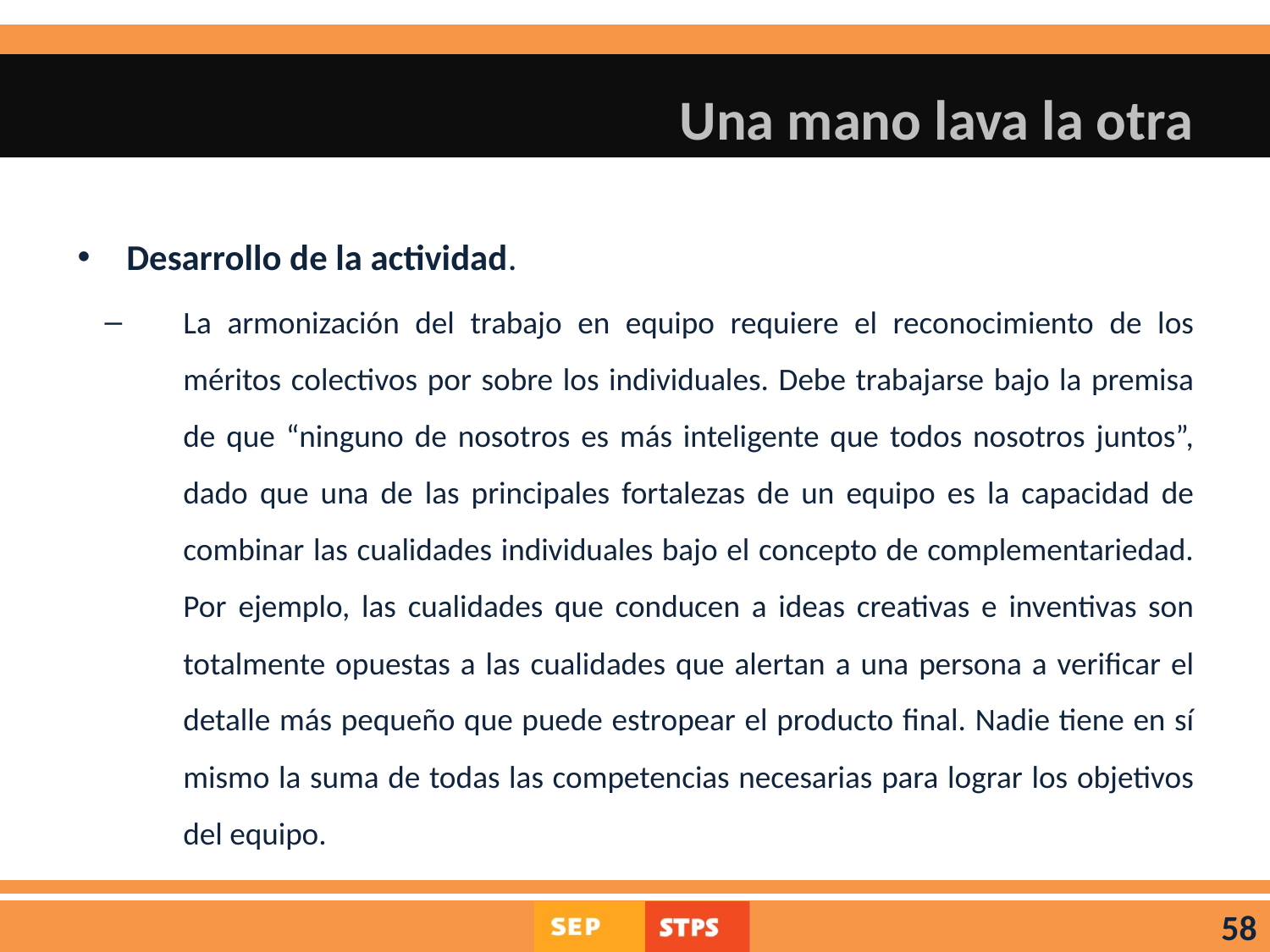

# Una mano lava la otra
Desarrollo de la actividad.
La armonización del trabajo en equipo requiere el reconocimiento de los méritos colectivos por sobre los individuales. Debe trabajarse bajo la premisa de que “ninguno de nosotros es más inteligente que todos nosotros juntos”, dado que una de las principales fortalezas de un equipo es la capacidad de combinar las cualidades individuales bajo el concepto de complementariedad. Por ejemplo, las cualidades que conducen a ideas creativas e inventivas son totalmente opuestas a las cualidades que alertan a una persona a verificar el detalle más pequeño que puede estropear el producto final. Nadie tiene en sí mismo la suma de todas las competencias necesarias para lograr los objetivos del equipo.
58